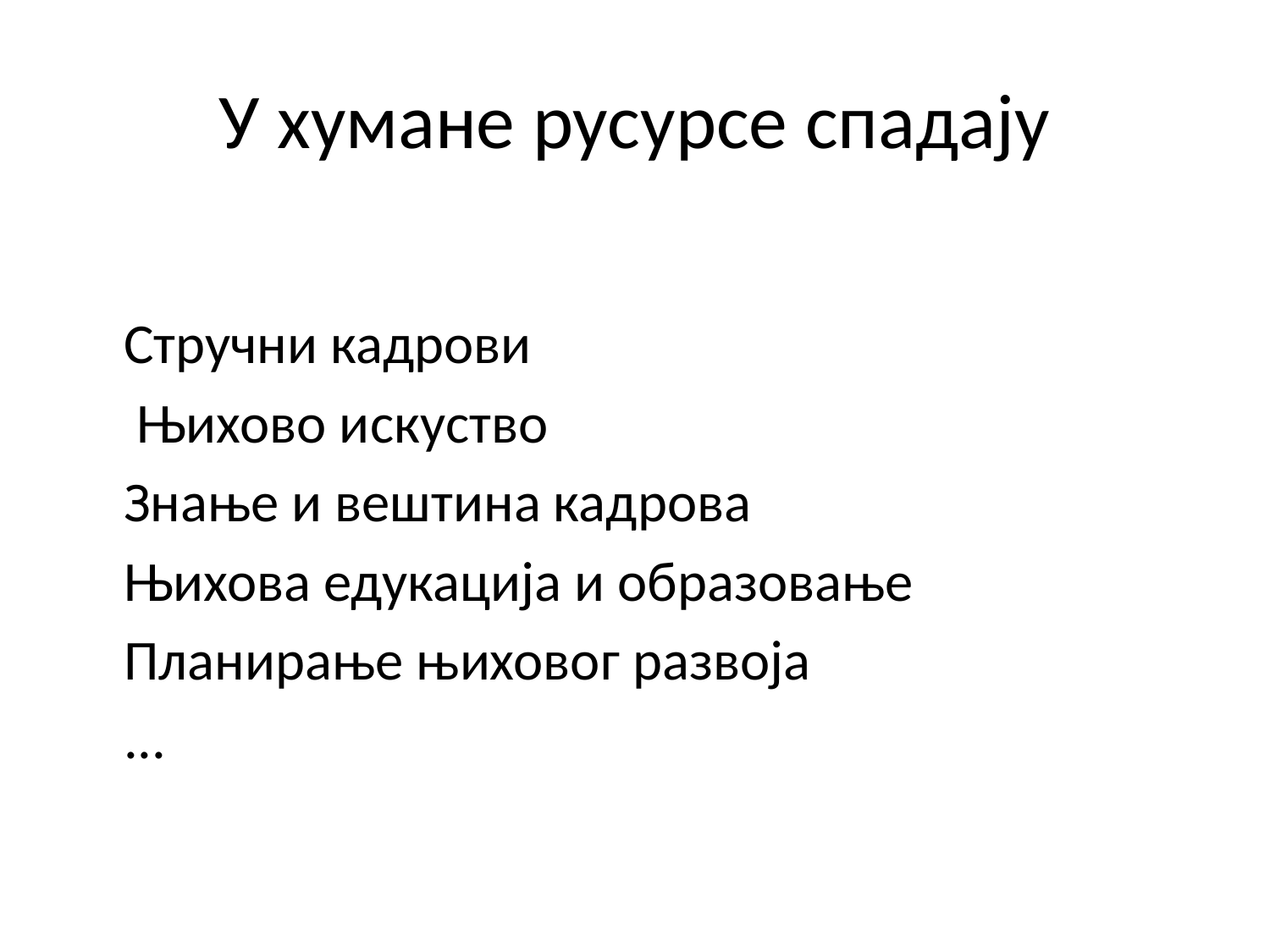

# У хумане русурсе спадају

	Стручни кадрови
	 Њихово искуство
	Знање и вештина кадрова
	Њихова едукација и образовање
	Планирање њиховог развоја
	...